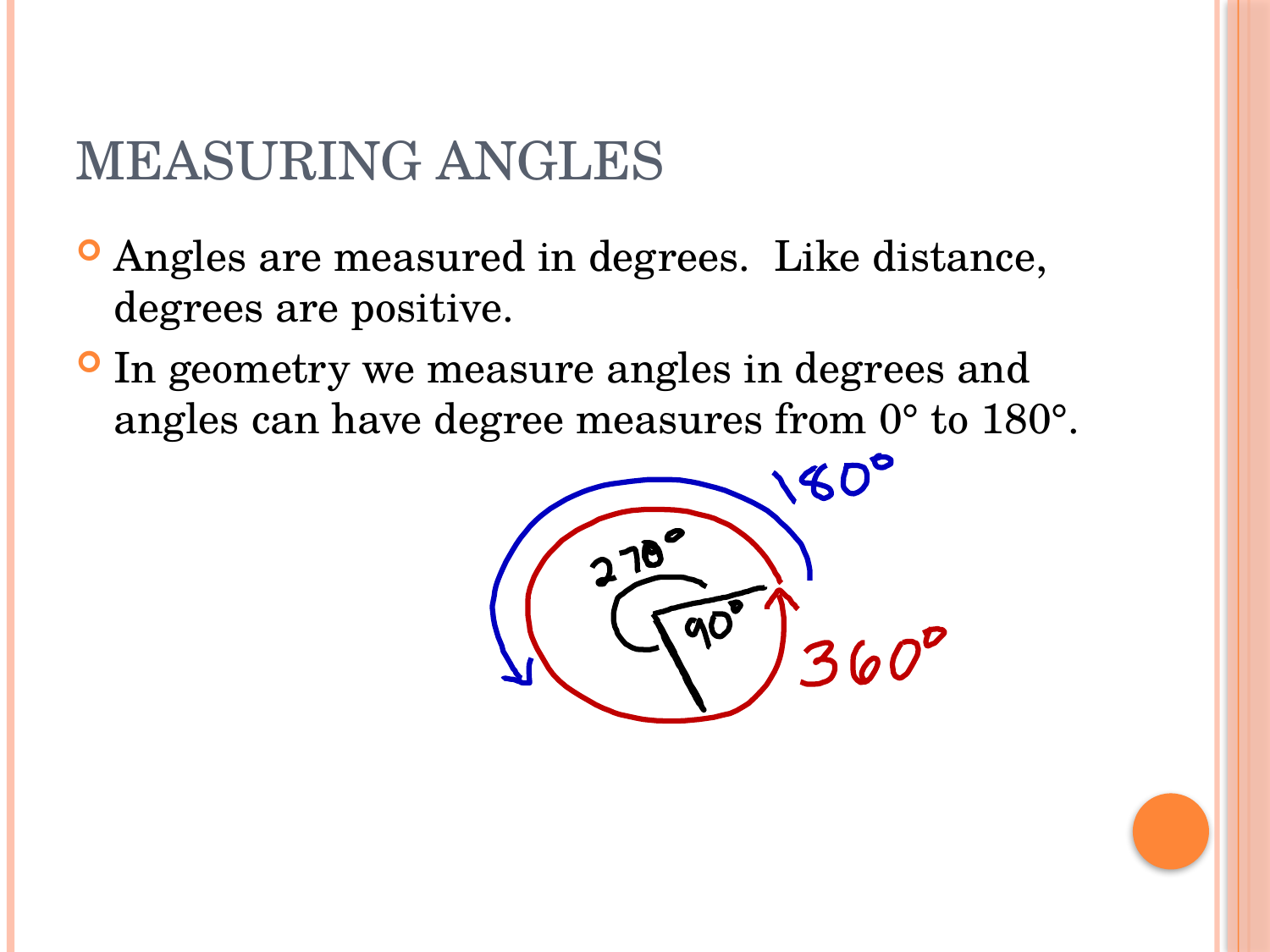

# Measuring angles
Angles are measured in degrees.  Like distance, degrees are positive.
In geometry we measure angles in degrees and angles can have degree measures from 0° to 180°.